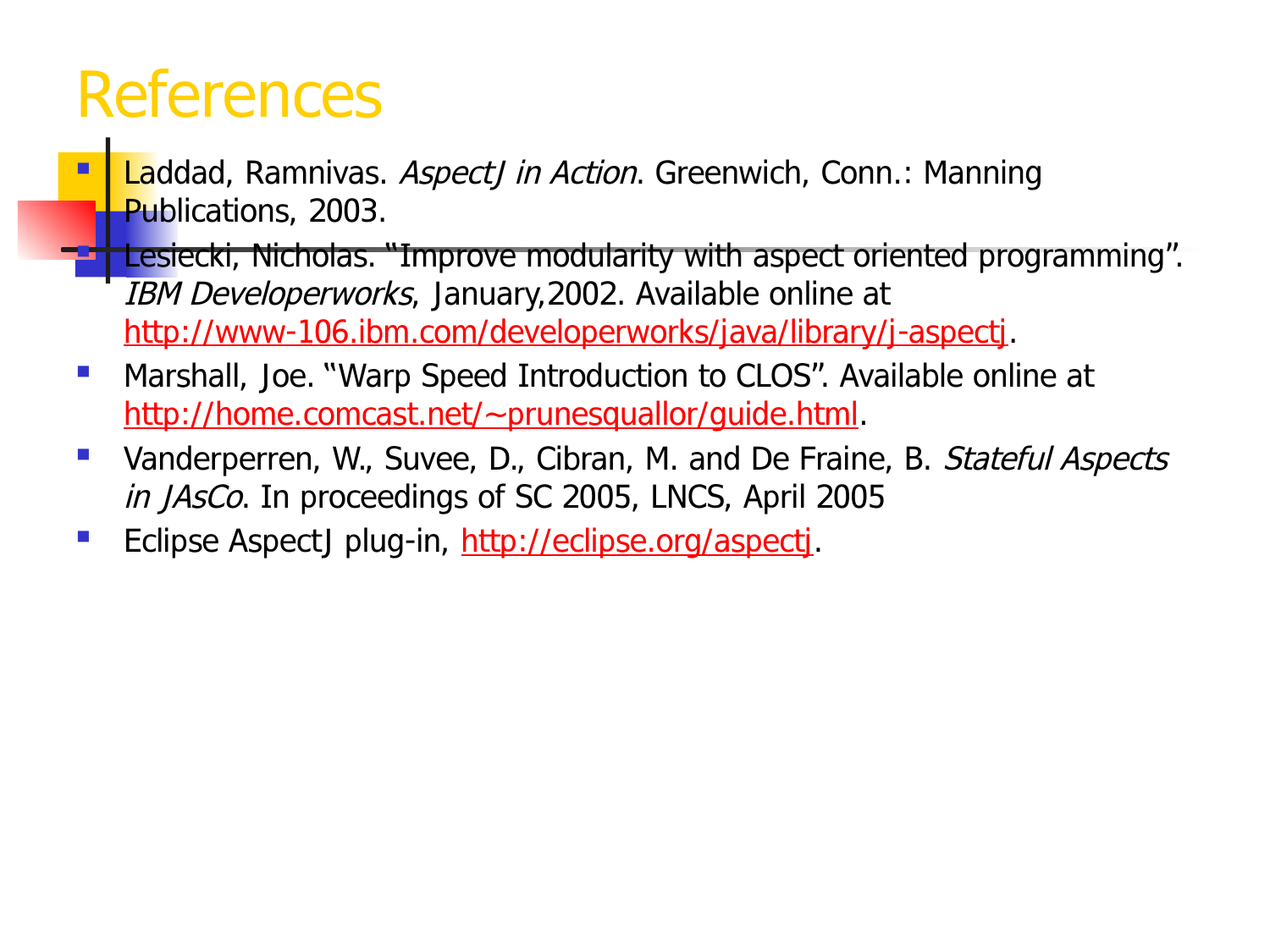

# References
Laddad, Ramnivas. AspectJ in Action. Greenwich, Conn.: Manning Publications, 2003.
Lesiecki, Nicholas. “Improve modularity with aspect oriented programming”. IBM Developerworks, January,2002. Available online at http://www-106.ibm.com/developerworks/java/library/j-aspectj.
Marshall, Joe. “Warp Speed Introduction to CLOS”. Available online at http://home.comcast.net/~prunesquallor/guide.html.
Vanderperren, W., Suvee, D., Cibran, M. and De Fraine, B. Stateful Aspects in JAsCo. In proceedings of SC 2005, LNCS, April 2005
Eclipse AspectJ plug-in, http://eclipse.org/aspectj.